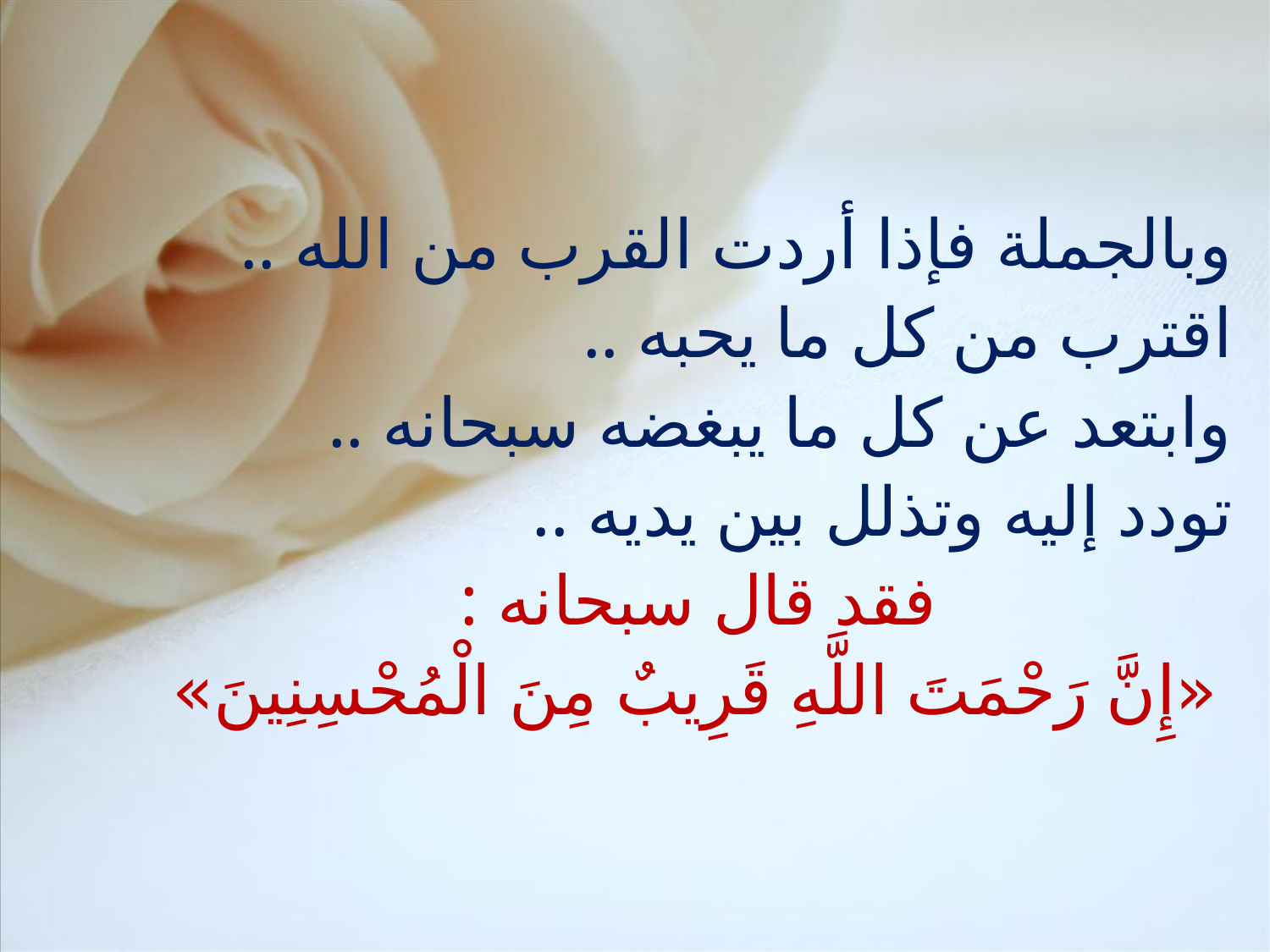

وبالجملة فإذا أردت القرب من الله ..
اقترب من كل ما يحبه ..
وابتعد عن كل ما يبغضه سبحانه ..
تودد إليه وتذلل بين يديه ..
فقد قال سبحانه :
«إِنَّ رَحْمَتَ اللَّهِ قَرِيبٌ مِنَ الْمُحْسِنِينَ»